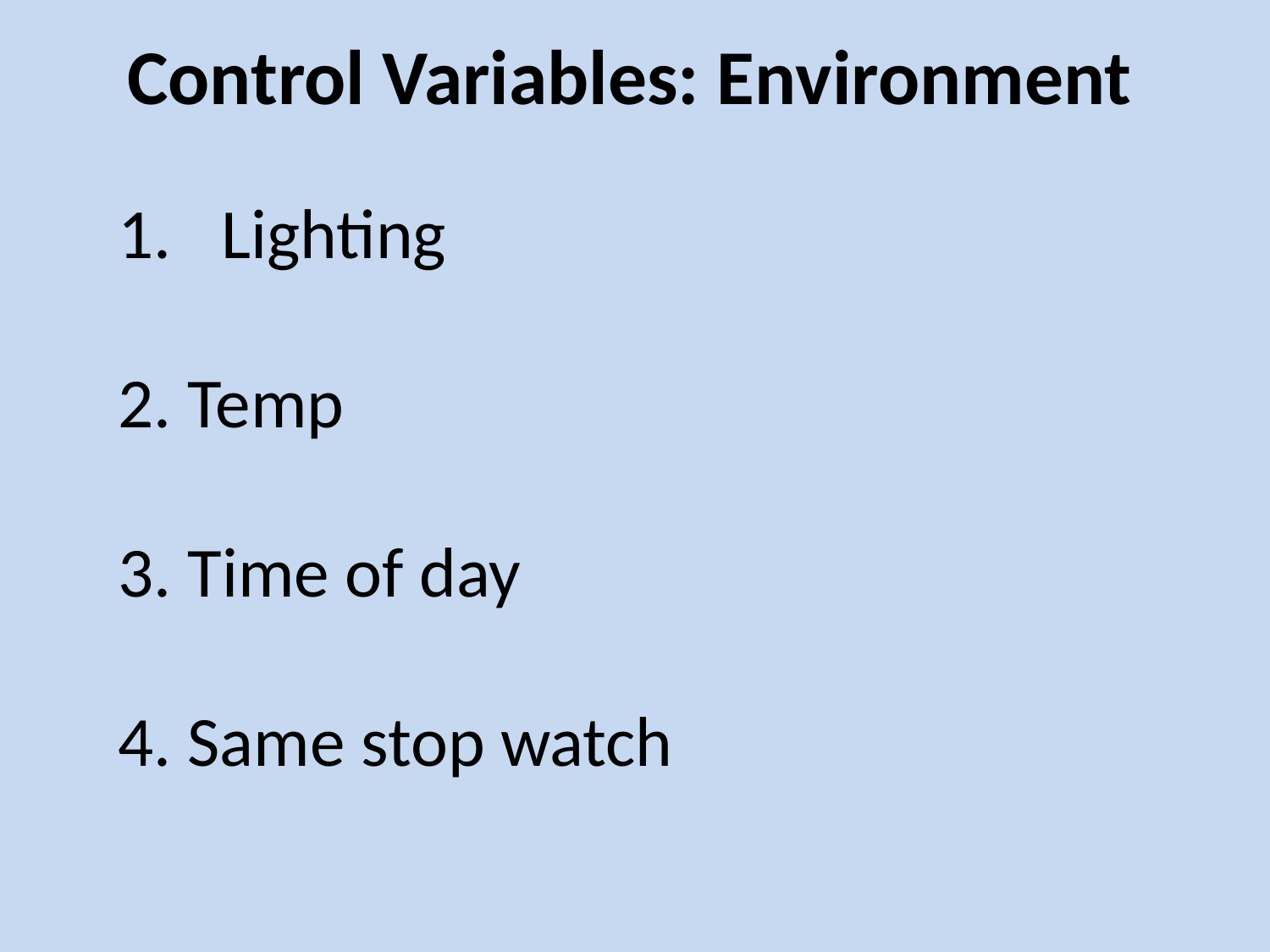

Control Variables: Environment

Lighting

2. Temp

3. Time of day

4. Same stop watch